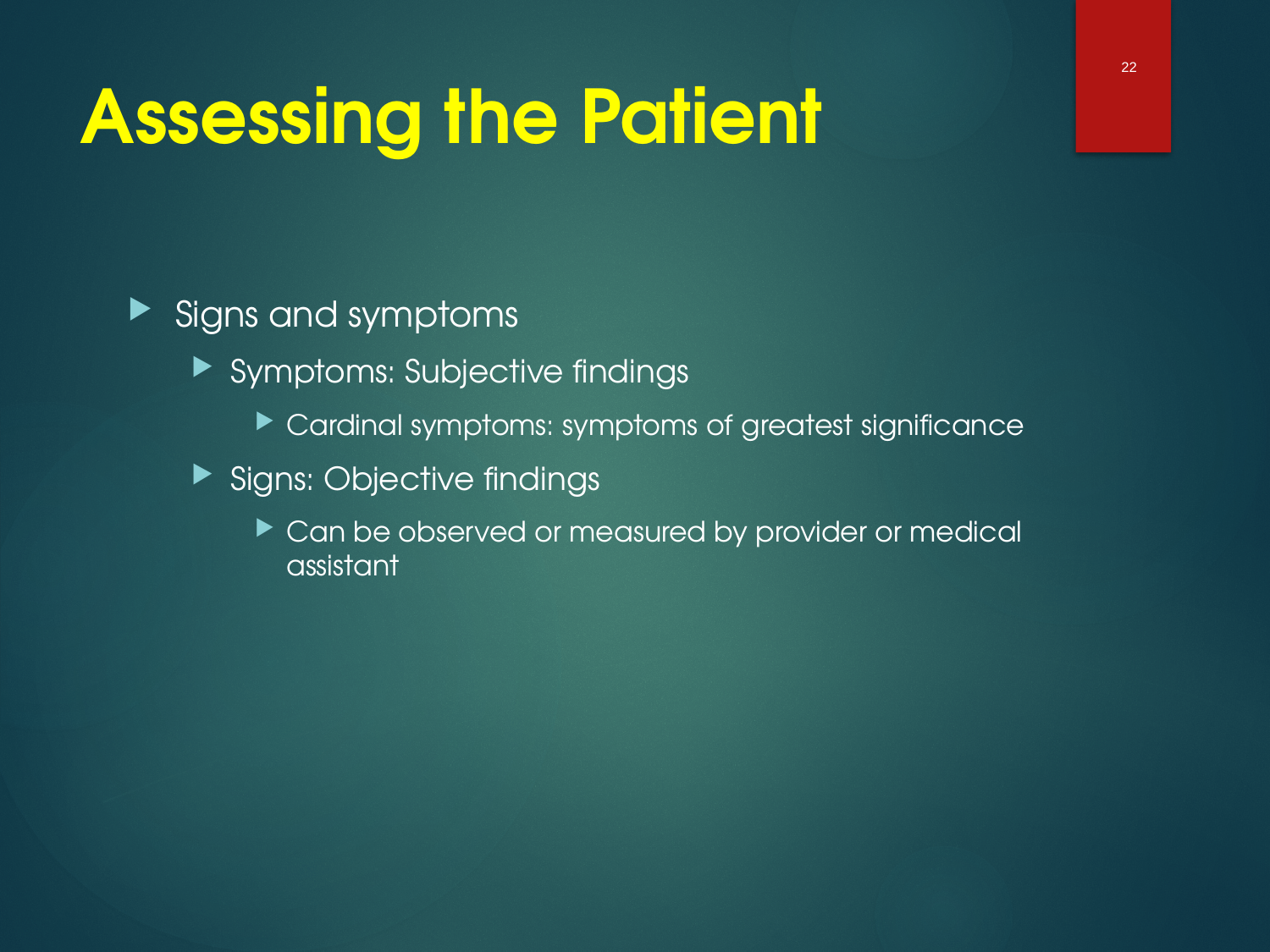

22

# Assessing the Patient
Signs and symptoms
Symptoms: Subjective findings
Cardinal symptoms: symptoms of greatest significance
Signs: Objective findings
Can be observed or measured by provider or medical assistant